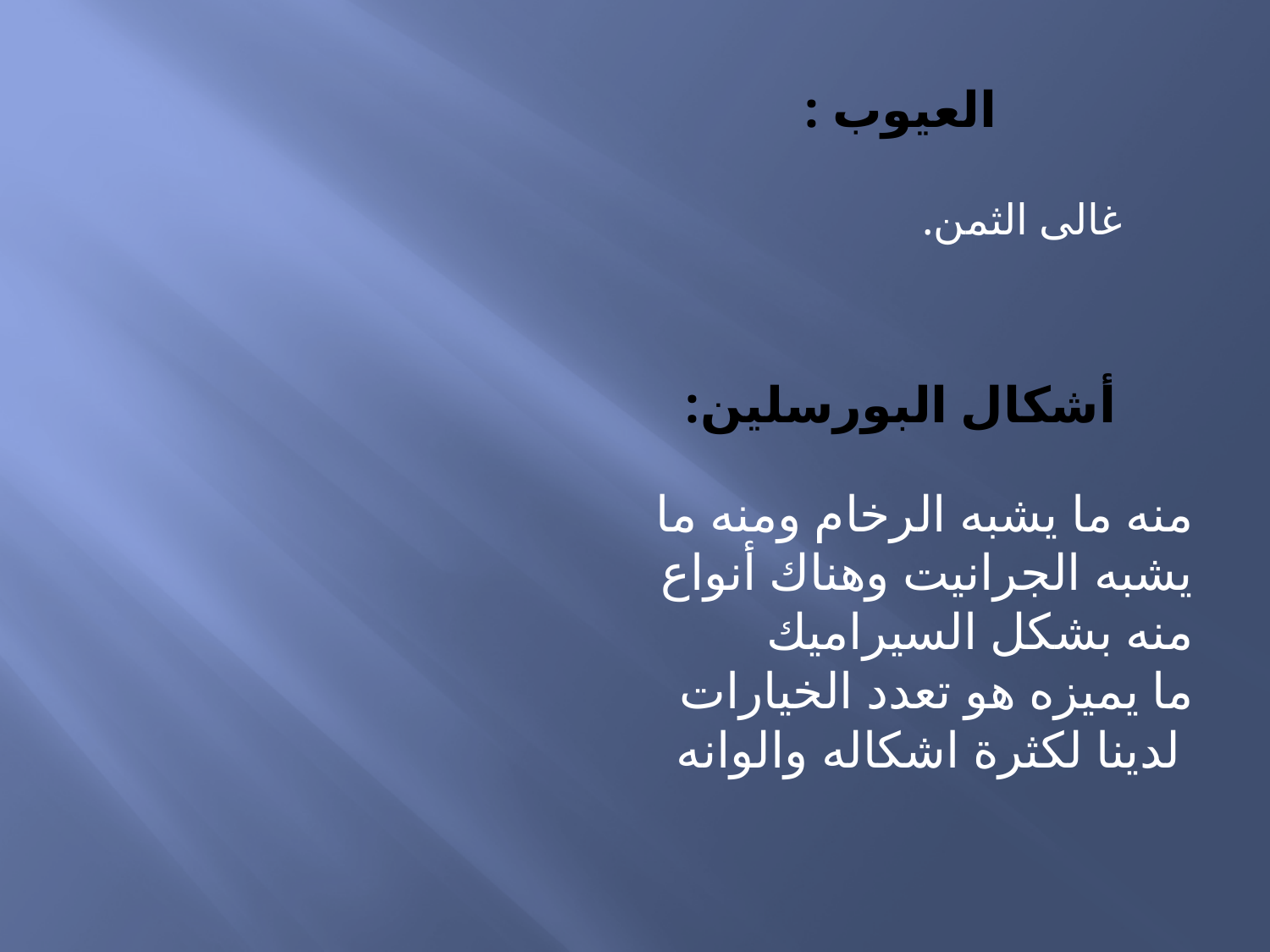

# العيوب : أشكال البورسلين:
غالى الثمن.
منه ما يشبه الرخام ومنه ما يشبه الجرانيت وهناك أنواع منه بشكل السيراميك 
ما يميزه هو تعدد الخيارات لدينا لكثرة اشكاله والوانه